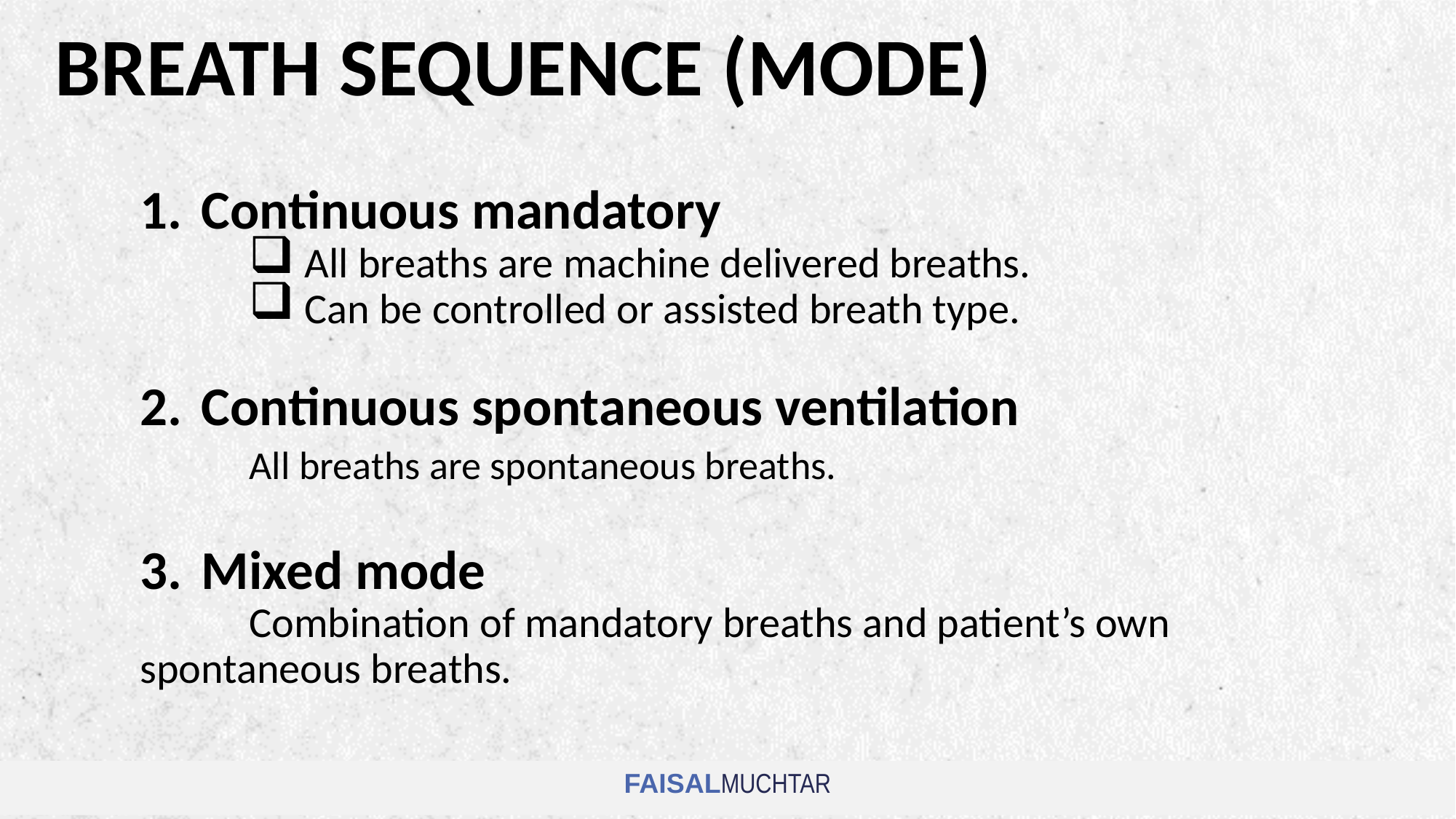

# BREATH SEQUENCE (MODE)

Continuous mandatory
 All breaths are machine delivered breaths.
 Can be controlled or assisted breath type.

Continuous spontaneous ventilation
	All breaths are spontaneous breaths.

Mixed mode
	Combination of mandatory breaths and patient’s own 	spontaneous breaths.

FaisalMuchtar